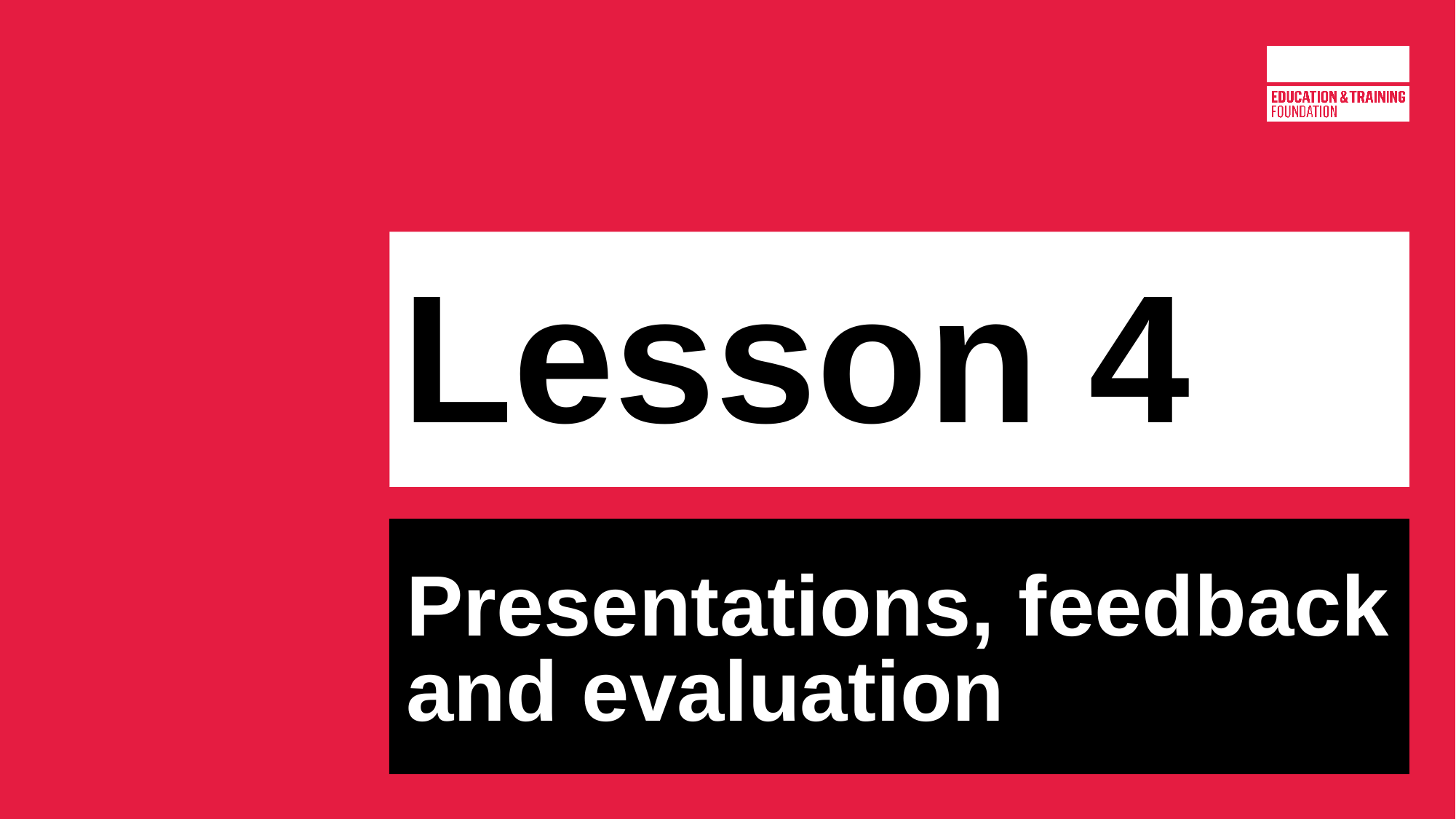

# Lesson 4
Presentations, feedback and evaluation